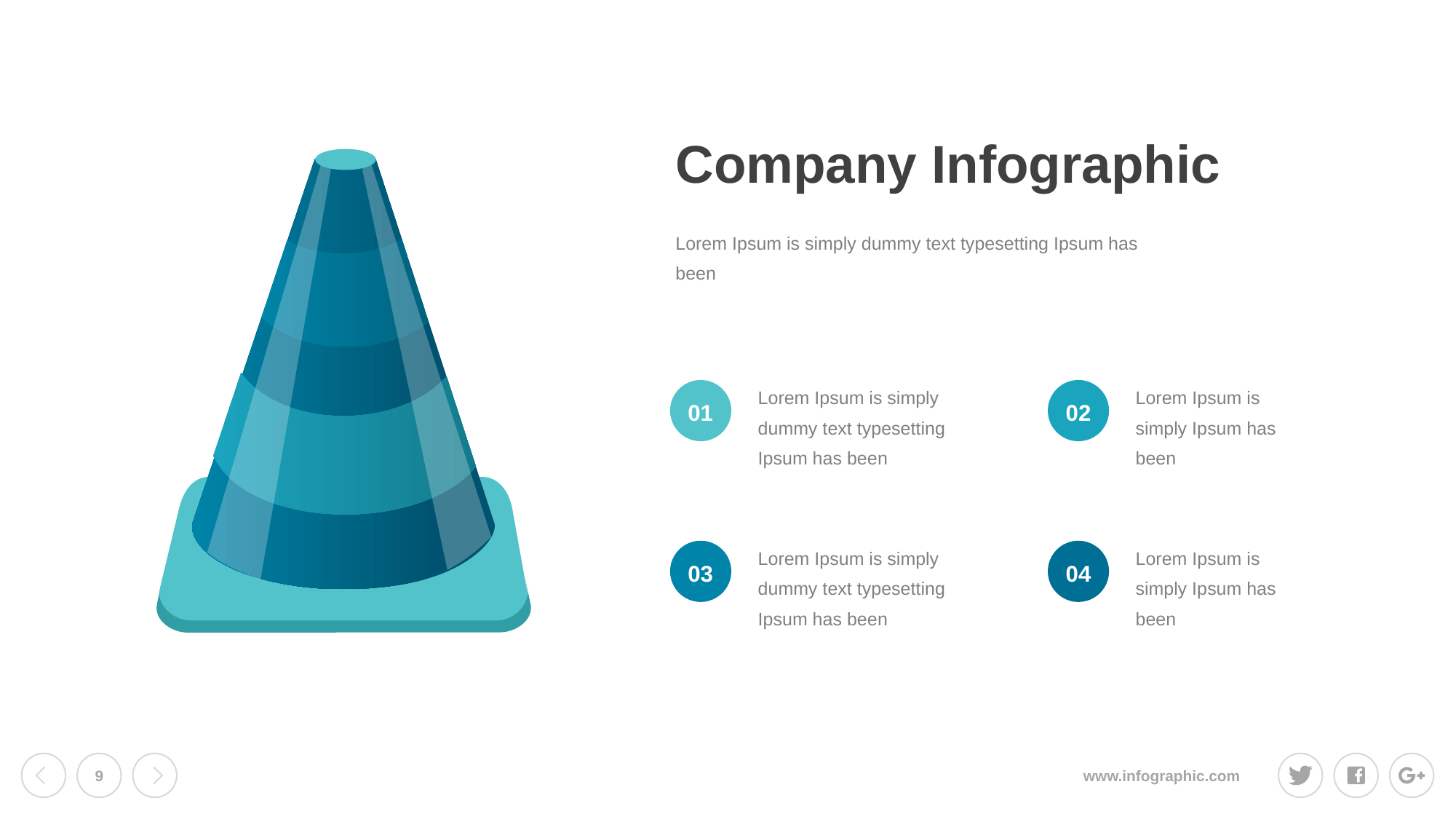

Company Infographic

Lorem Ipsum is simply dummy text typesetting Ipsum has been
Lorem Ipsum is simply dummy text typesetting Ipsum has been

01
Lorem Ipsum is simply Ipsum has been

02
Lorem Ipsum is simply dummy text typesetting Ipsum has been

03
Lorem Ipsum is simply Ipsum has been

04
9
www.infographic.com